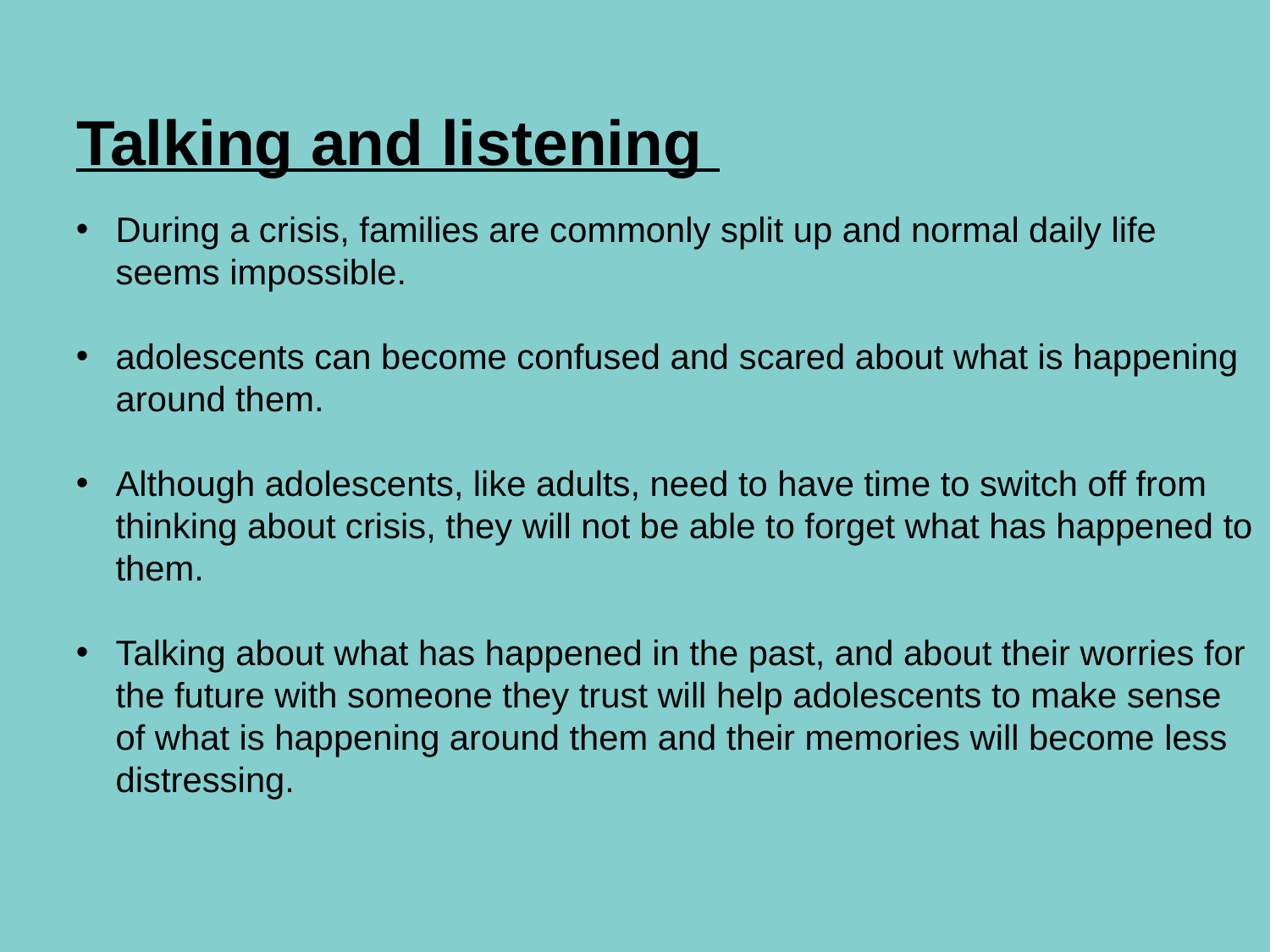

# Talking and listening
During a crisis, families are commonly split up and normal daily life seems impossible.

adolescents can become confused and scared about what is happening around them.

Although adolescents, like adults, need to have time to switch off from thinking about crisis, they will not be able to forget what has happened to them.

Talking about what has happened in the past, and about their worries for the future with someone they trust will help adolescents to make sense of what is happening around them and their memories will become less distressing.